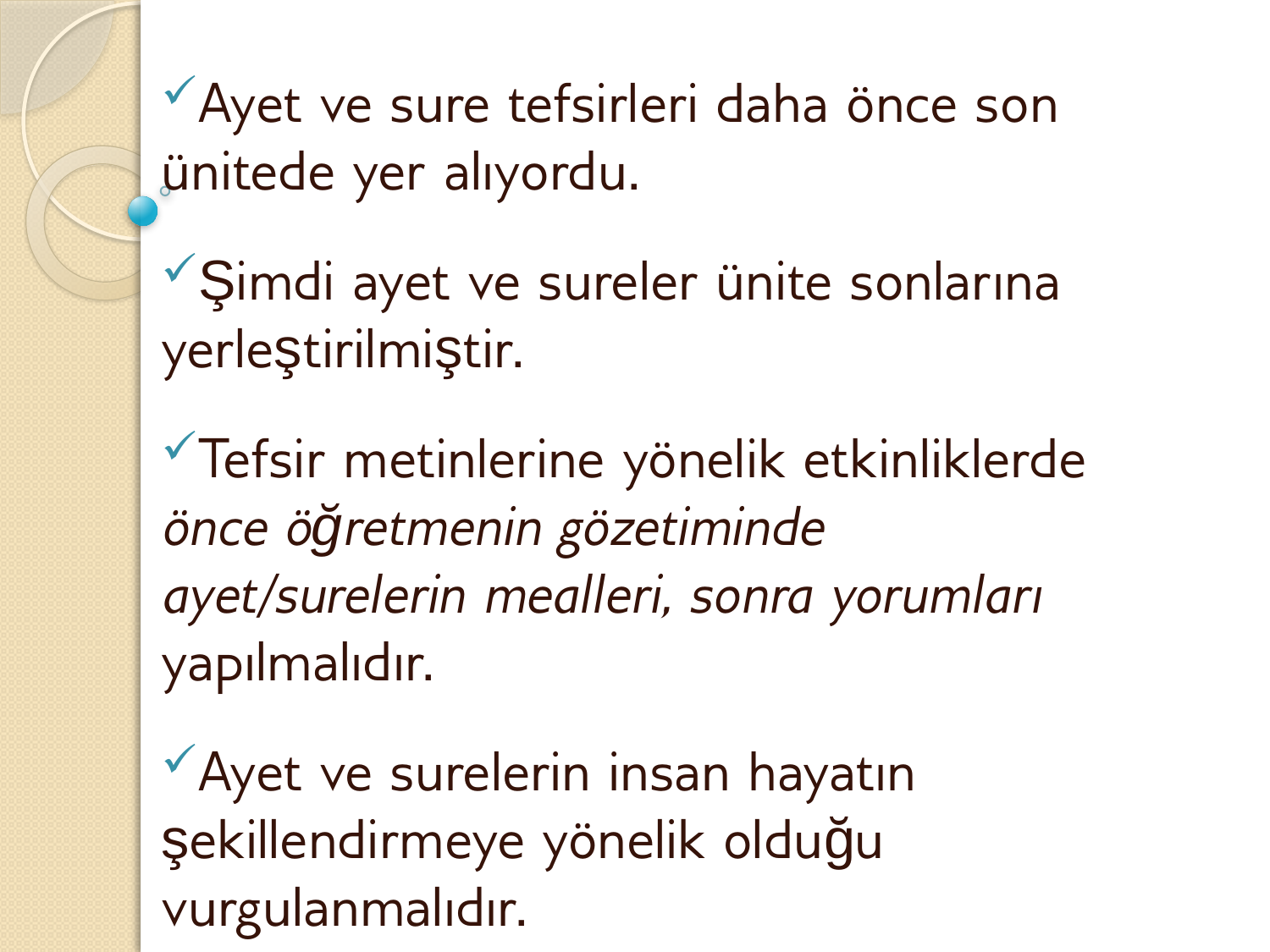

Ayet ve sure tefsirleri daha önce son ünitede yer alıyordu.
Şimdi ayet ve sureler ünite sonlarına yerleştirilmiştir.
Tefsir metinlerine yönelik etkinliklerde önce öğretmenin gözetiminde ayet/surelerin mealleri, sonra yorumları yapılmalıdır.
Ayet ve surelerin insan hayatın şekillendirmeye yönelik olduğu vurgulanmalıdır.